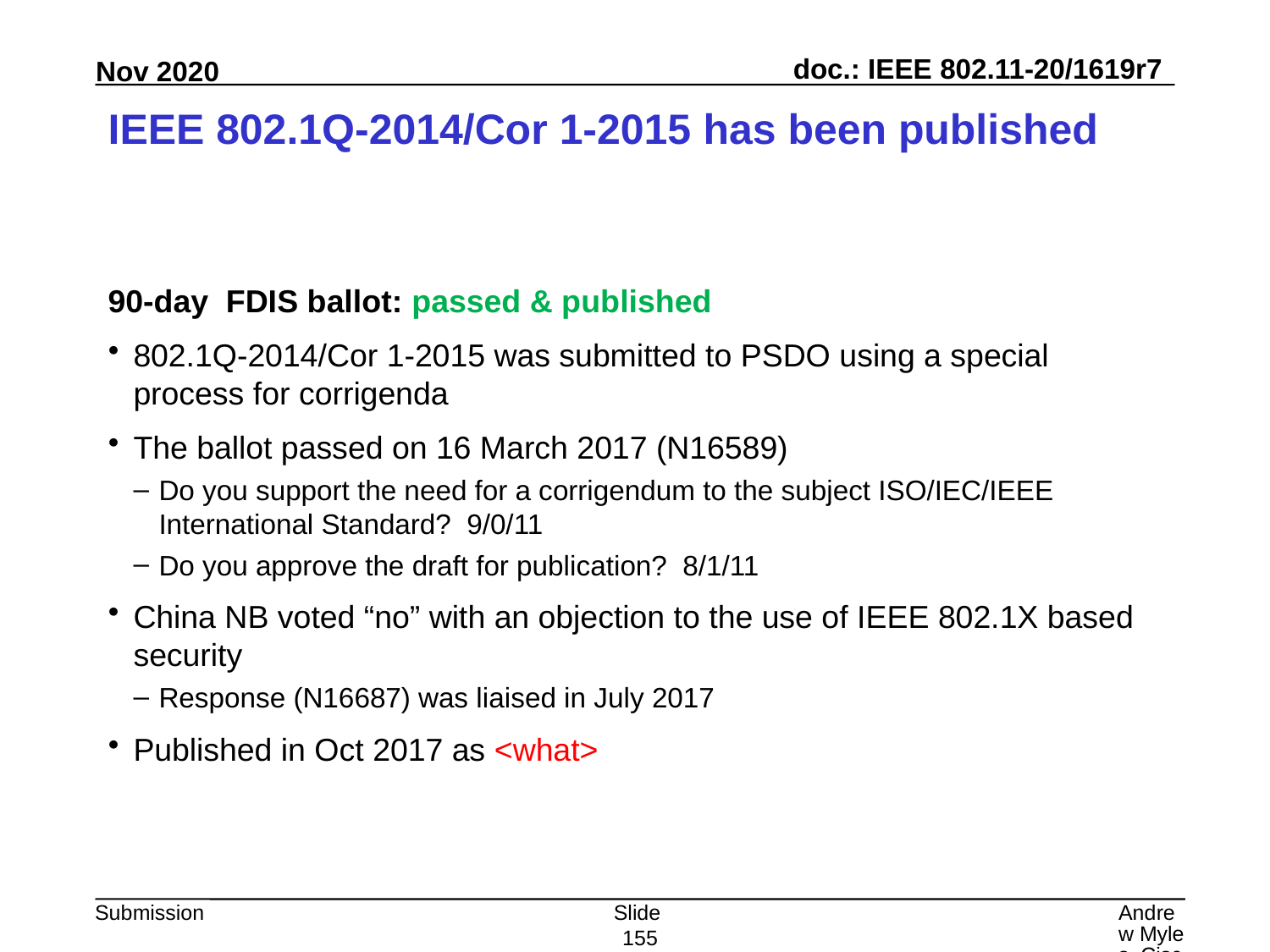

# IEEE 802.1Q-2014/Cor 1-2015 has been published
90-day  FDIS ballot: passed & published
802.1Q-2014/Cor 1-2015 was submitted to PSDO using a special process for corrigenda
The ballot passed on 16 March 2017 (N16589)
Do you support the need for a corrigendum to the subject ISO/IEC/IEEE International Standard?  9/0/11
Do you approve the draft for publication?  8/1/11
China NB voted “no” with an objection to the use of IEEE 802.1X based security
Response (N16687) was liaised in July 2017
Published in Oct 2017 as <what>
Slide 155
Andrew Myles, Cisco